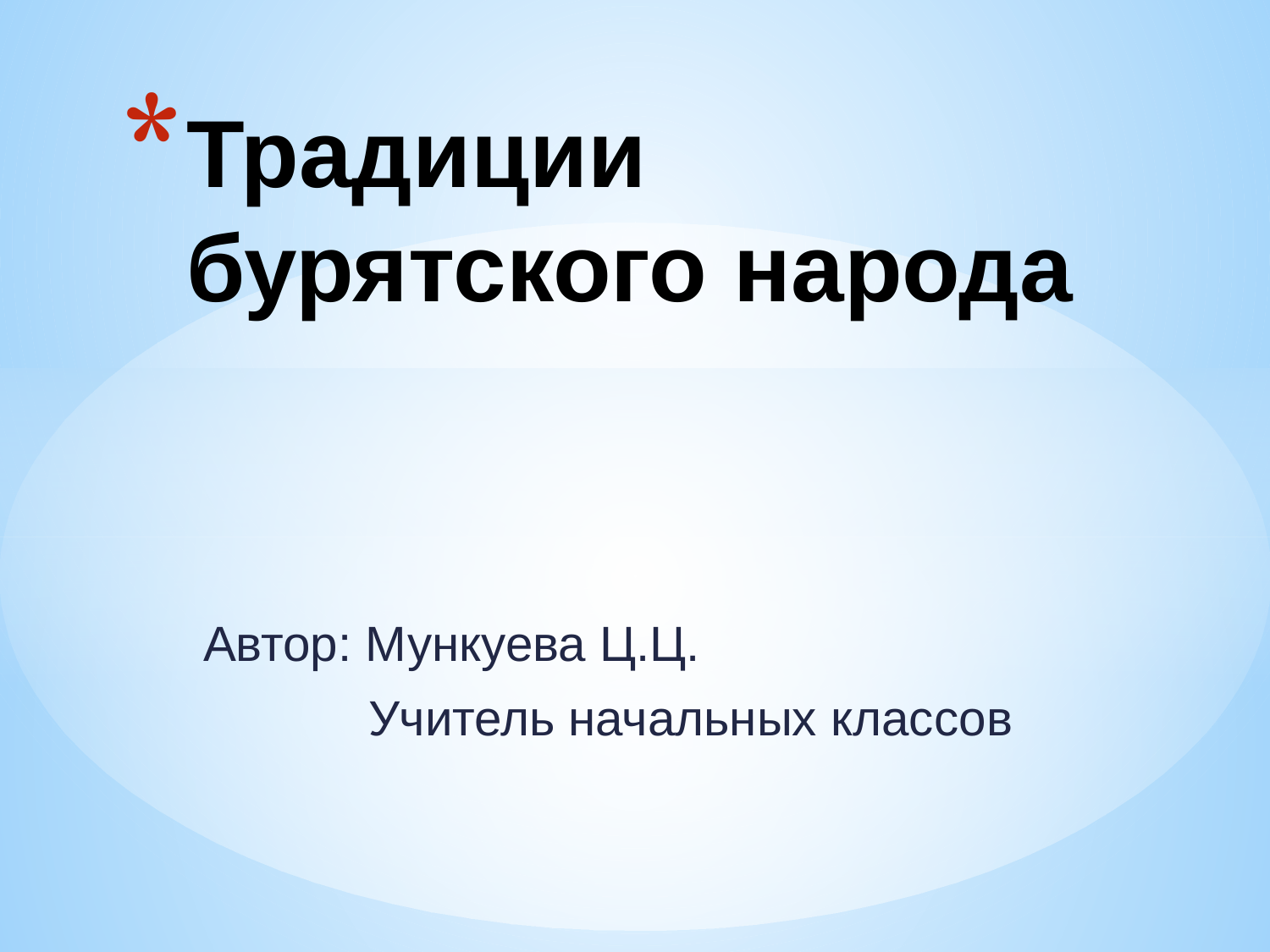

# Традиции бурятского народа
Автор: Мункуева Ц.Ц.
            Учитель начальных классов